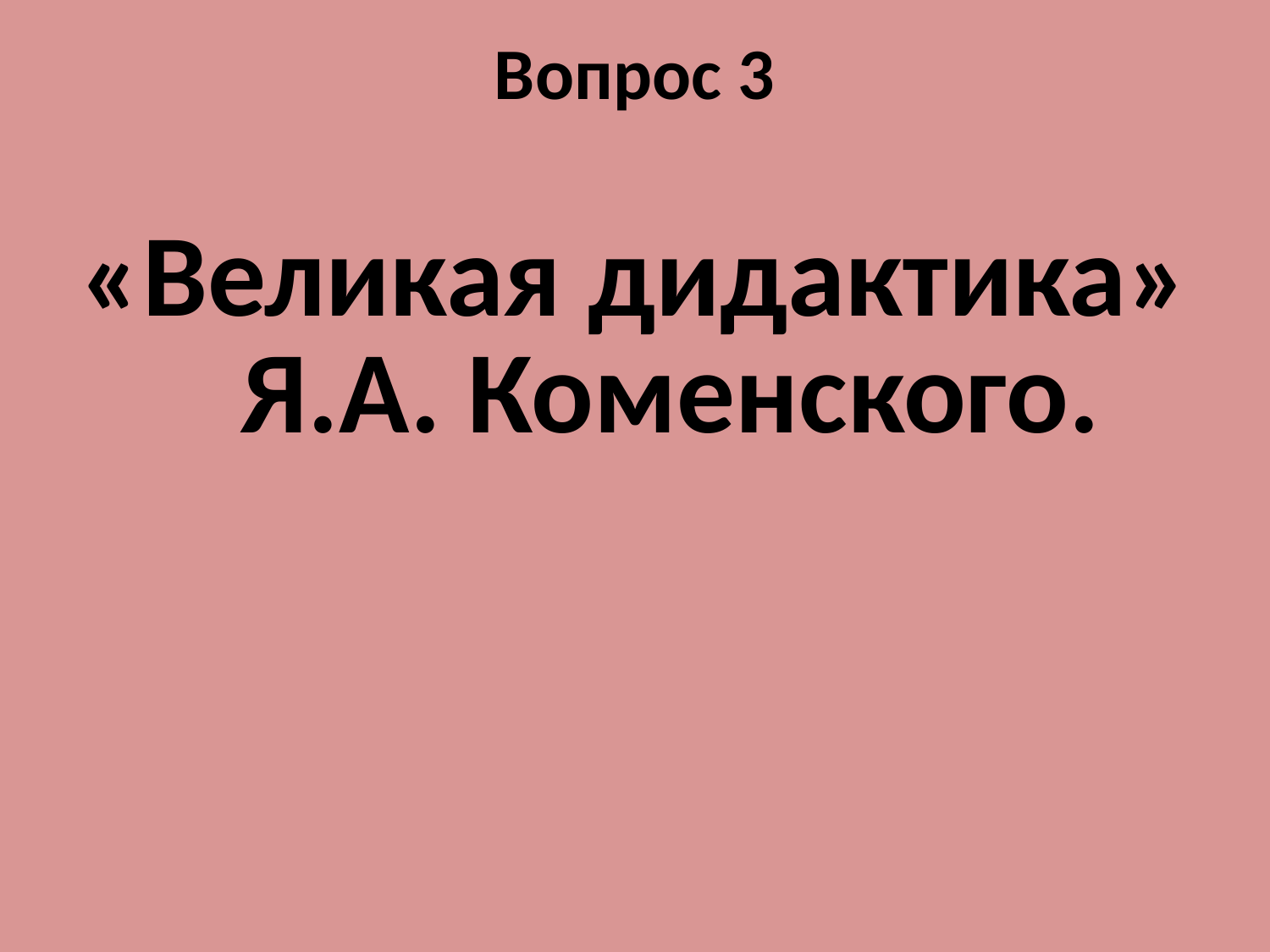

# Вопрос 3
«Великая дидактика» Я.А. Коменского.